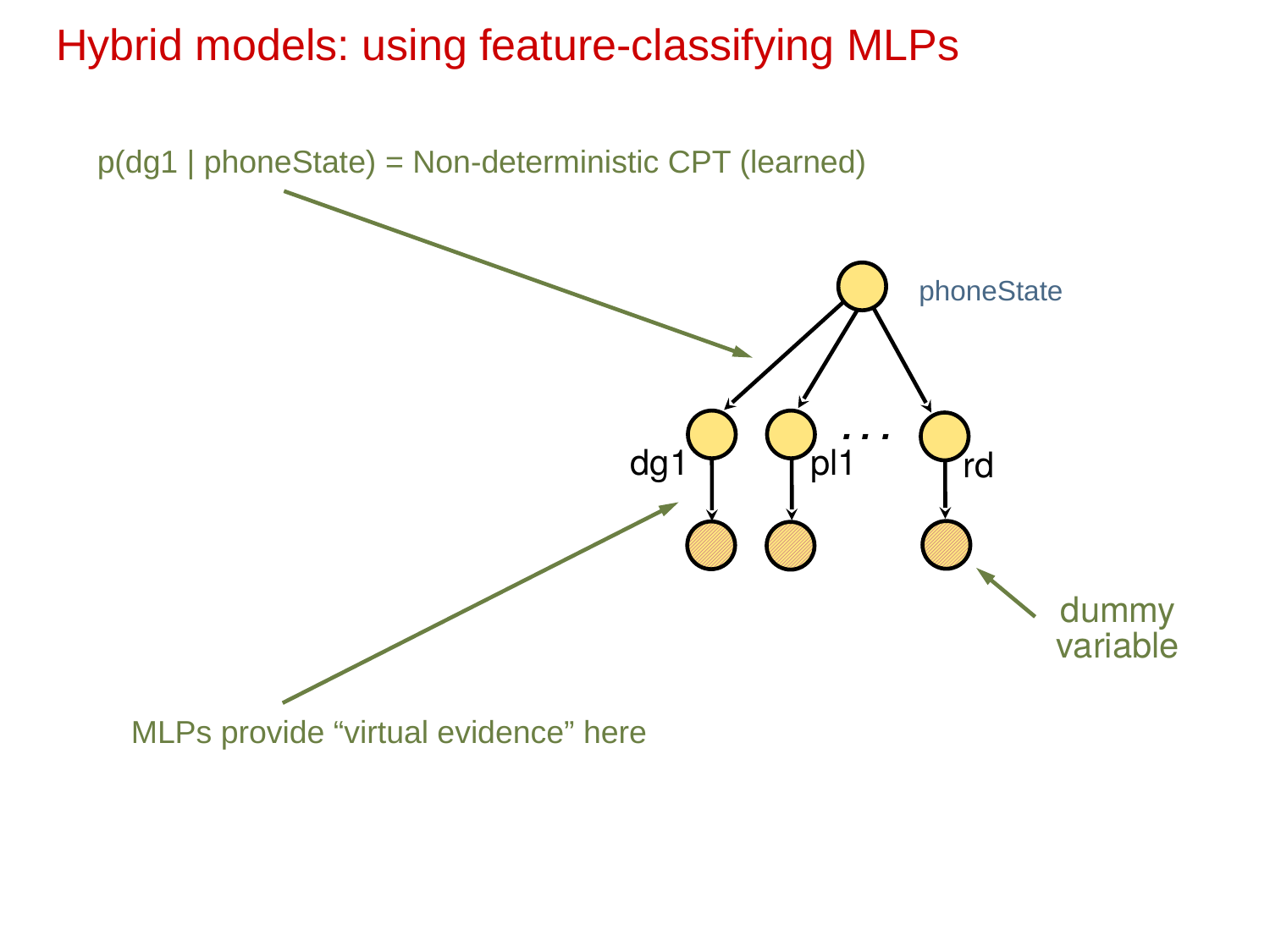

# Hybrid models: using feature-classifying MLPs
p(dg1 | phoneState) = Non-deterministic CPT (learned)

phoneState

. . .

dg1
pl1
rd

dummy variable
MLPs provide “virtual evidence” here